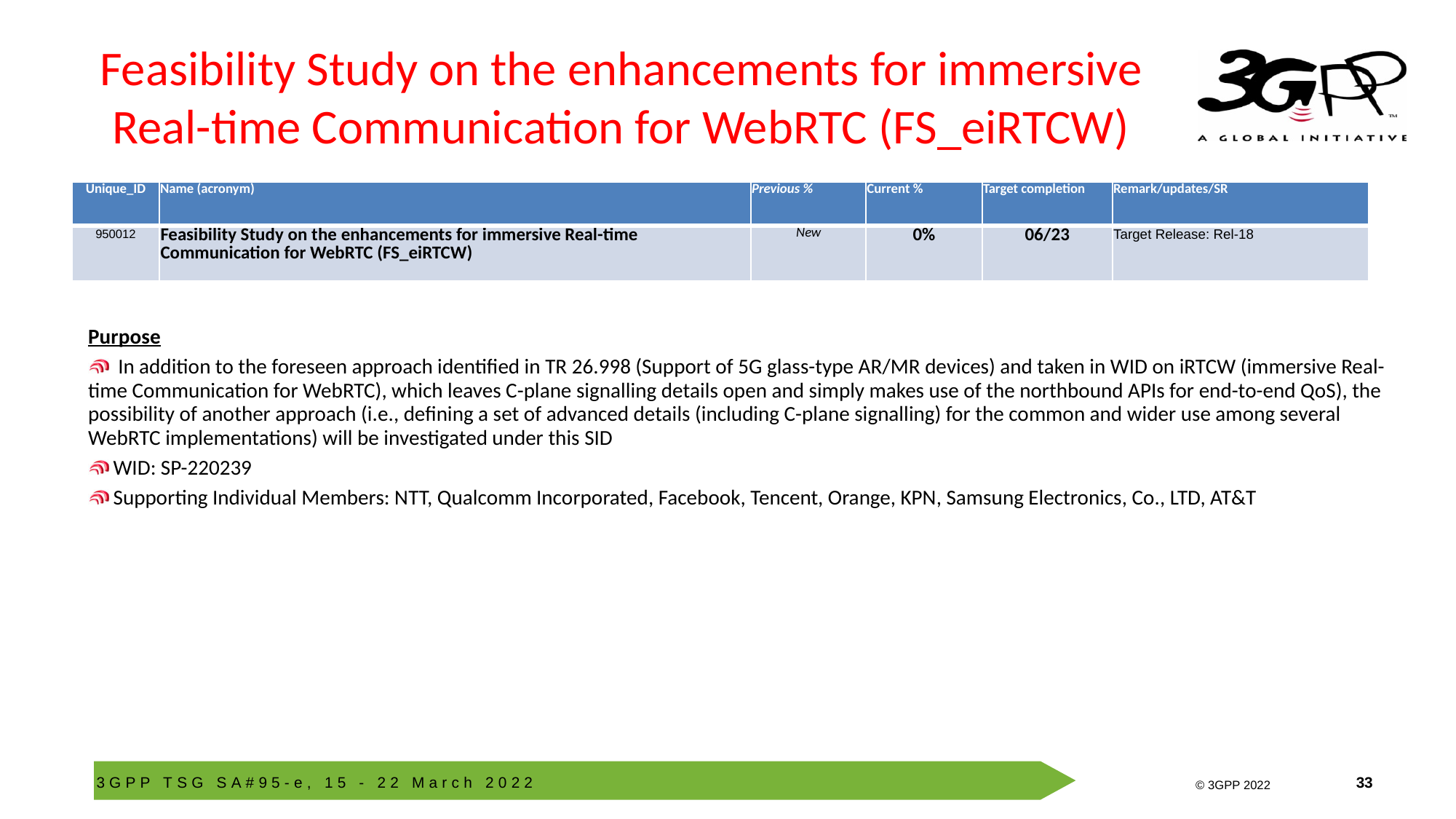

# Feasibility Study on the enhancements for immersive Real-time Communication for WebRTC (FS_eiRTCW)
| Unique\_ID | Name (acronym) | Previous % | Current % | Target completion | Remark/updates/SR |
| --- | --- | --- | --- | --- | --- |
| 950012 | Feasibility Study on the enhancements for immersive Real-time Communication for WebRTC (FS\_eiRTCW) | New | 0% | 06/23 | Target Release: Rel-18 |
Purpose
  In addition to the foreseen approach identified in TR 26.998 (Support of 5G glass-type AR/MR devices) and taken in WID on iRTCW (immersive Real-time Communication for WebRTC), which leaves C-plane signalling details open and simply makes use of the northbound APIs for end-to-end QoS), the possibility of another approach (i.e., defining a set of advanced details (including C-plane signalling) for the common and wider use among several WebRTC implementations) will be investigated under this SID
 WID: SP-220239
 Supporting Individual Members: NTT, Qualcomm Incorporated, Facebook, Tencent, Orange, KPN, Samsung Electronics, Co., LTD, AT&T